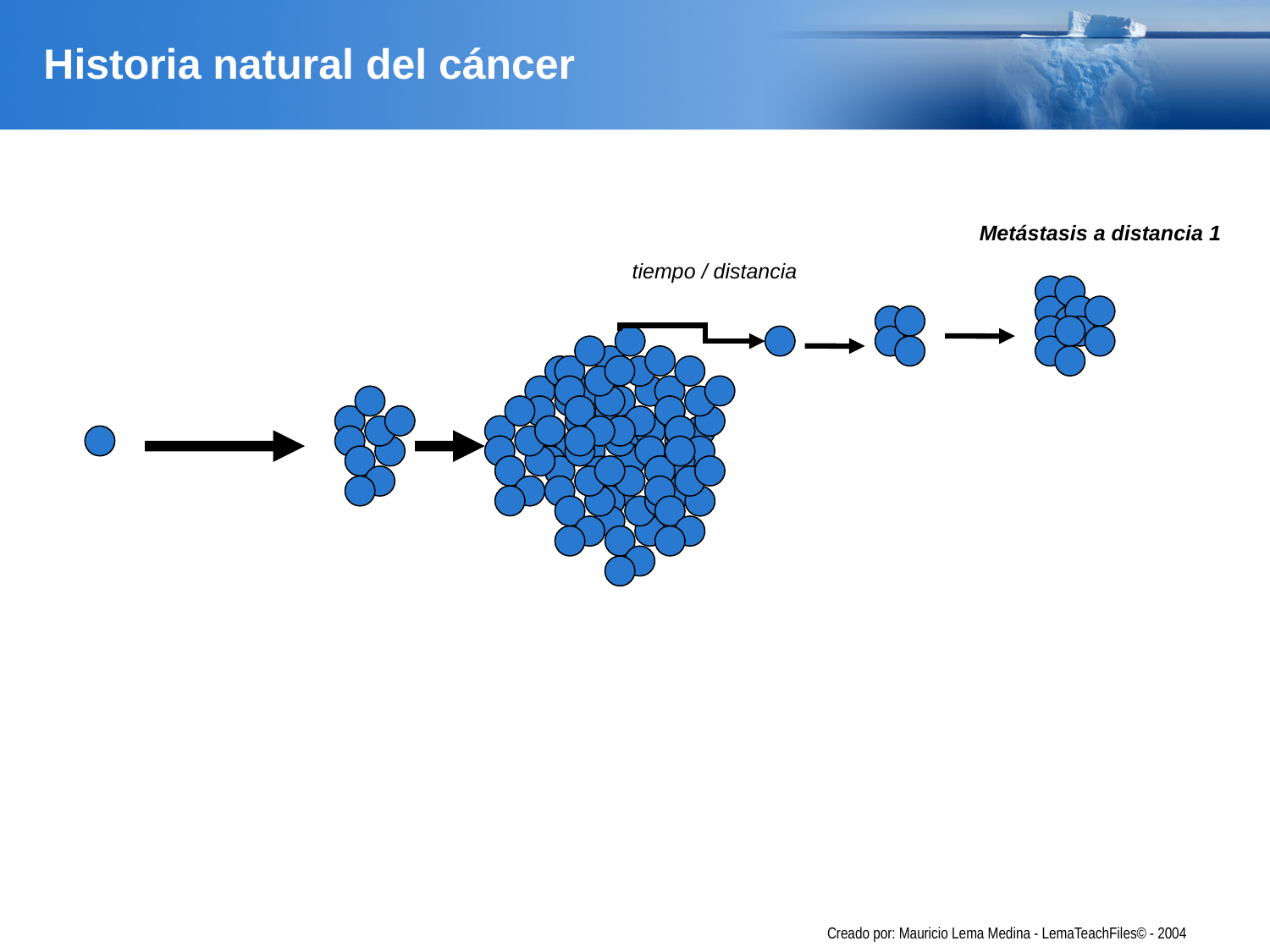

# Historia natural del cáncer
Metástasis a distancia 1
tiempo / distancia

Creado por: Mauricio Lema Medina - LemaTeachFiles© - 2004